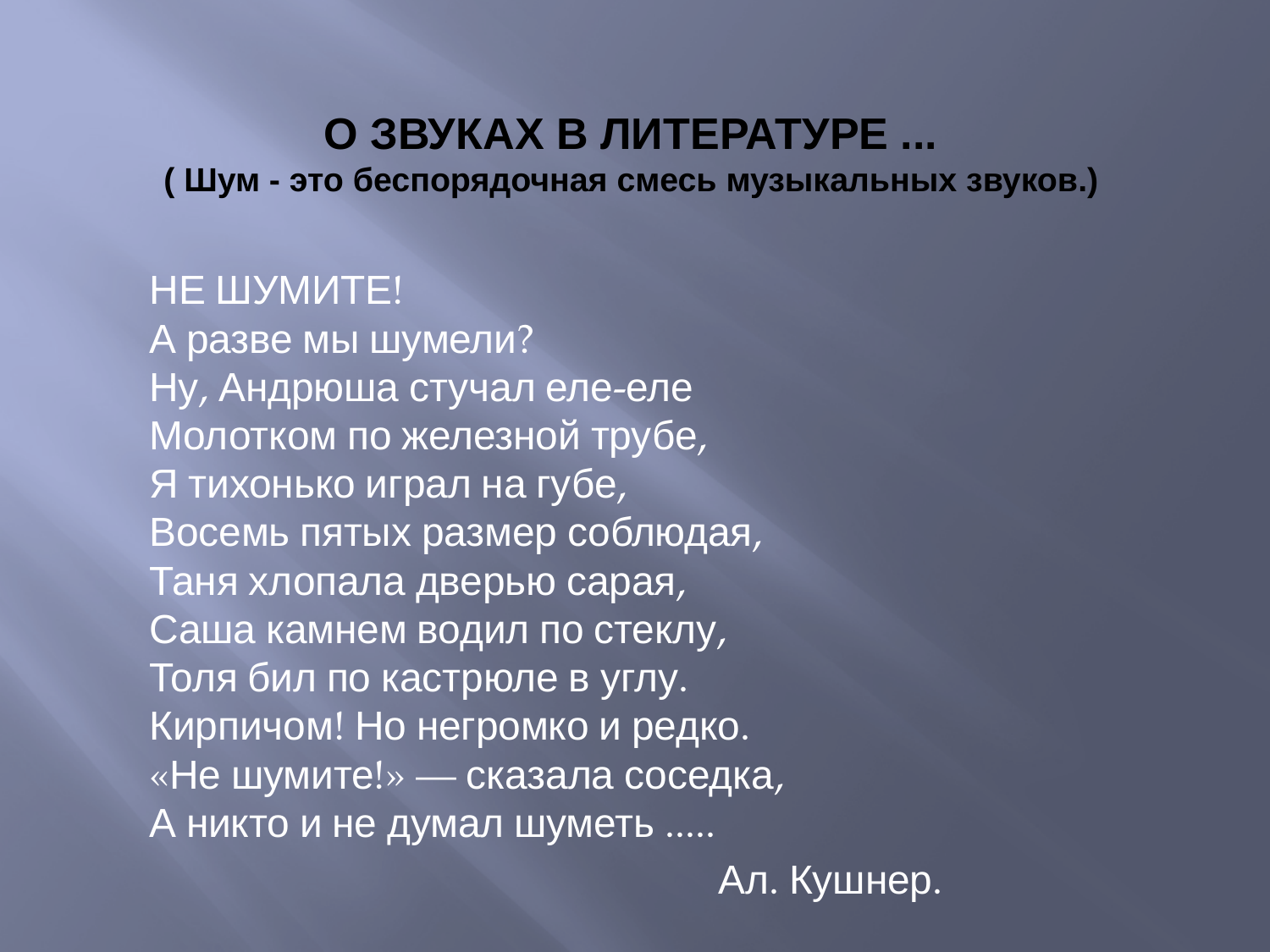

# О ЗВУКАХ В ЛИТЕРАТУРЕ ... ( Шум - это беспорядочная смесь музыкальных звуков.)
     НЕ ШУМИТЕ!
А разве мы шумели?
Ну, Андрюша стучал еле-еле
Молотком по железной трубе,
Я тихонько играл на губе,
Восемь пятых размер соблюдая,
Таня хлопала дверью сарая,
Саша камнем водил по стеклу,
Толя бил по кастрюле в углу.
Кирпичом! Но негромко и редко.
«Не шумите!» — сказала соседка,
А никто и не думал шуметь .....
                                                             Ал. Кушнер.